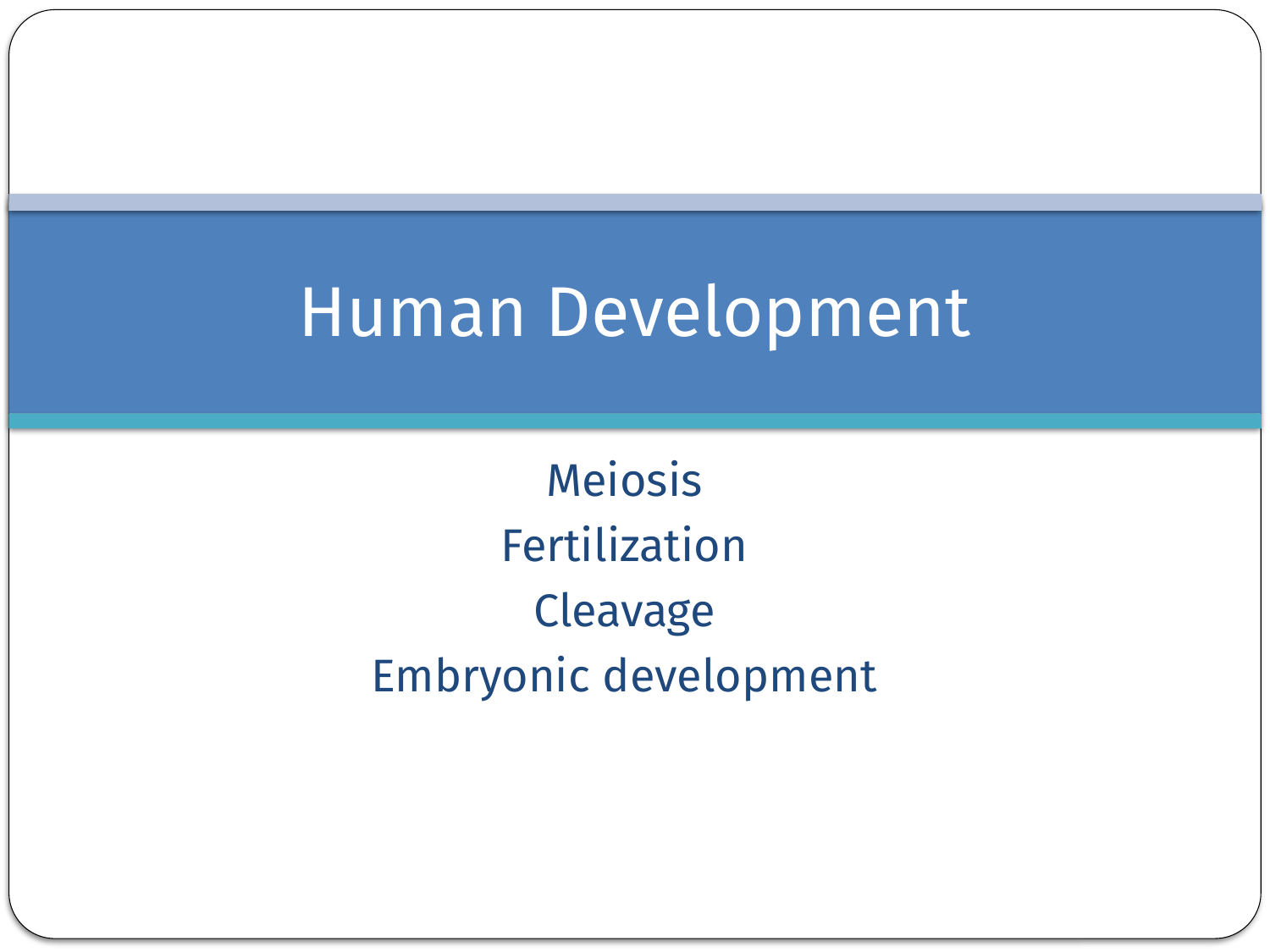

# Human Development
Meiosis
Fertilization
Cleavage
Embryonic development